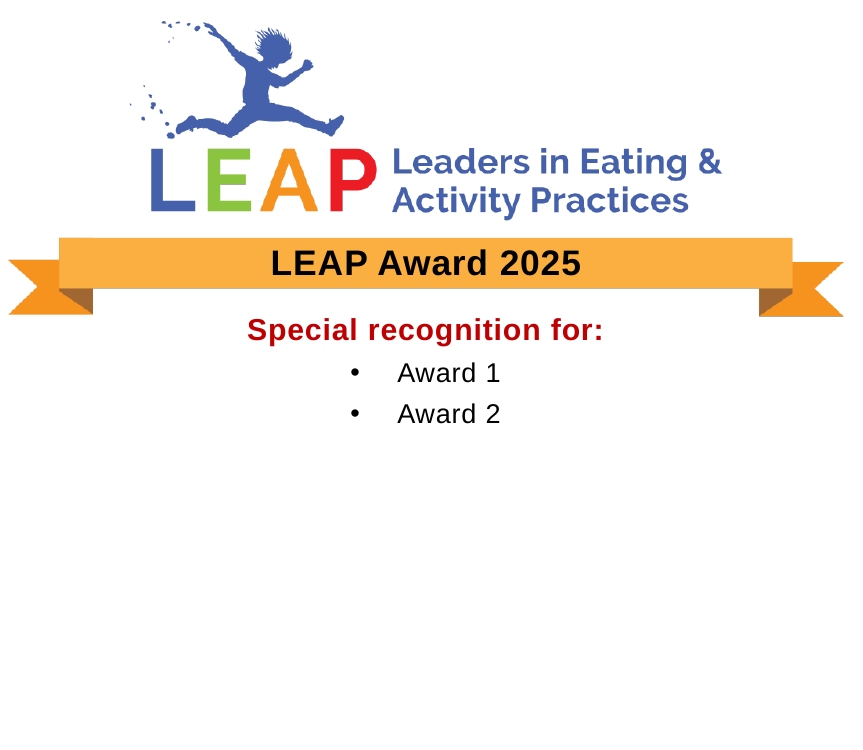

# LEAP Award 2025
Special recognition for:
Award 1
Award 2